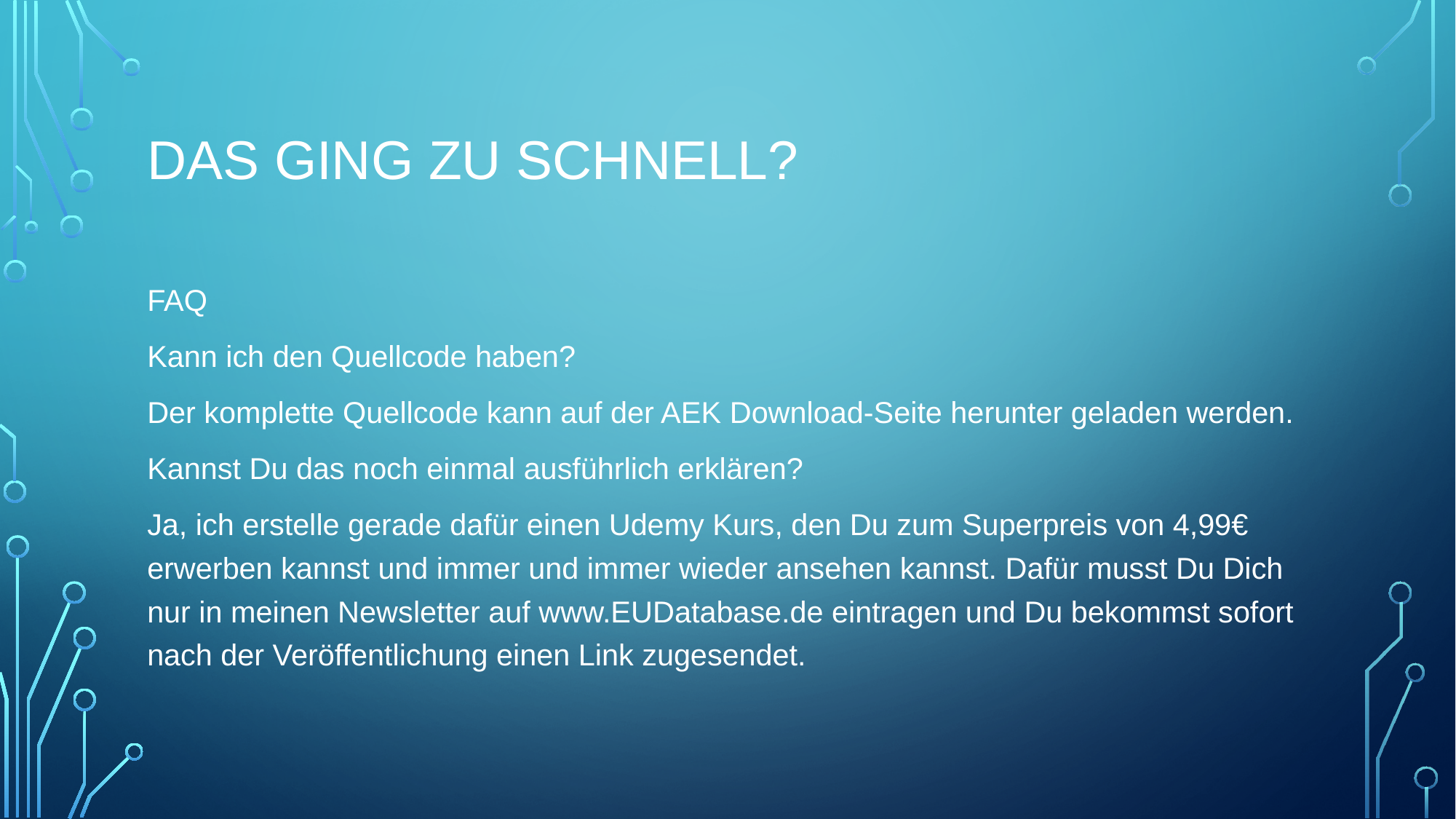

# Das ging zu schnell?
FAQ
Kann ich den Quellcode haben?
Der komplette Quellcode kann auf der AEK Download-Seite herunter geladen werden.
Kannst Du das noch einmal ausführlich erklären?
Ja, ich erstelle gerade dafür einen Udemy Kurs, den Du zum Superpreis von 4,99€ erwerben kannst und immer und immer wieder ansehen kannst. Dafür musst Du Dich nur in meinen Newsletter auf www.EUDatabase.de eintragen und Du bekommst sofort nach der Veröffentlichung einen Link zugesendet.